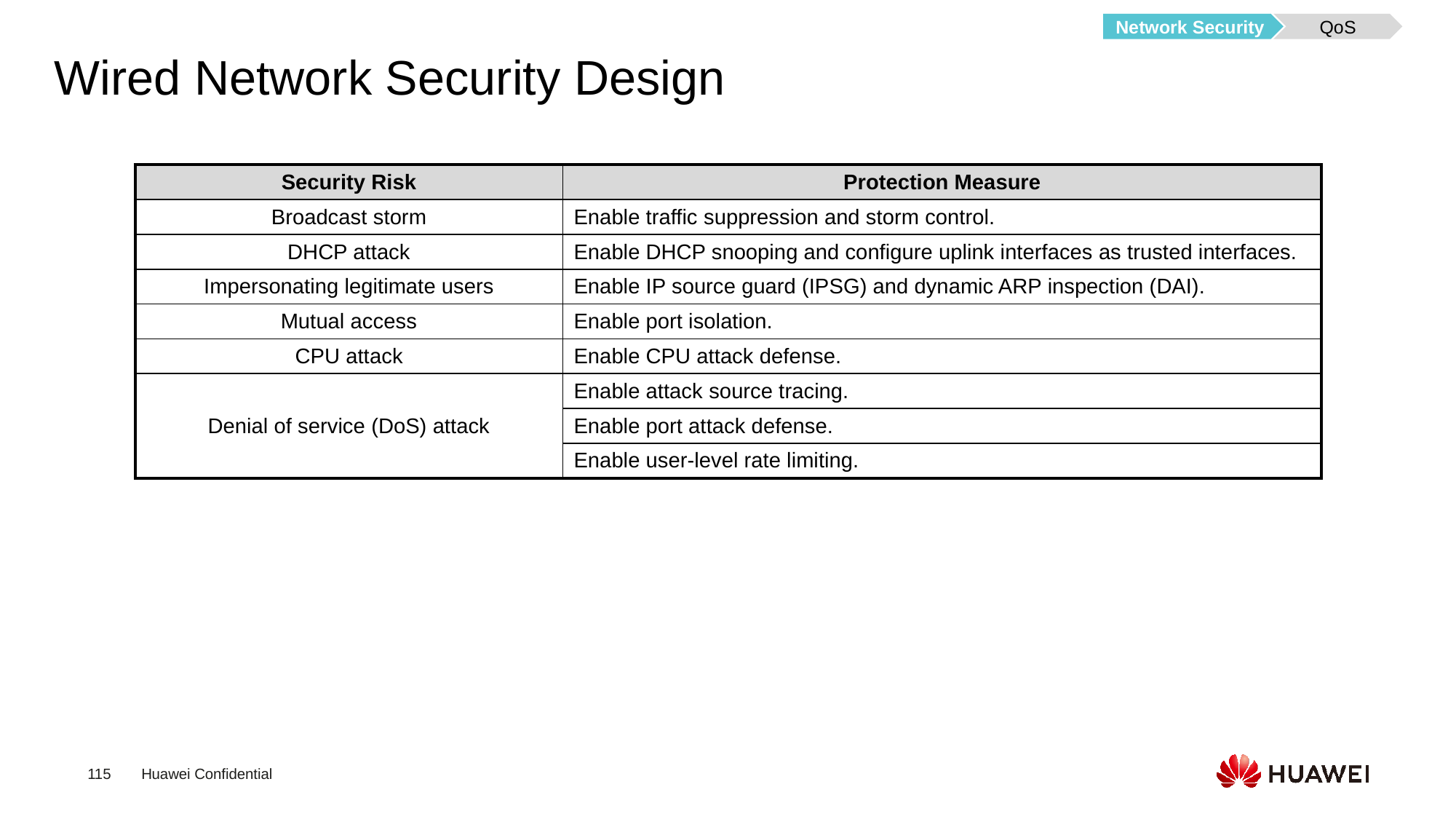

Network Security
QoS
# Wired Network Security Design
| Security Risk | Protection Measure |
| --- | --- |
| Broadcast storm | Enable traffic suppression and storm control. |
| DHCP attack | Enable DHCP snooping and configure uplink interfaces as trusted interfaces. |
| Impersonating legitimate users | Enable IP source guard (IPSG) and dynamic ARP inspection (DAI). |
| Mutual access | Enable port isolation. |
| CPU attack | Enable CPU attack defense. |
| Denial of service (DoS) attack | Enable attack source tracing. |
|  | Enable port attack defense. |
|  | Enable user-level rate limiting. |